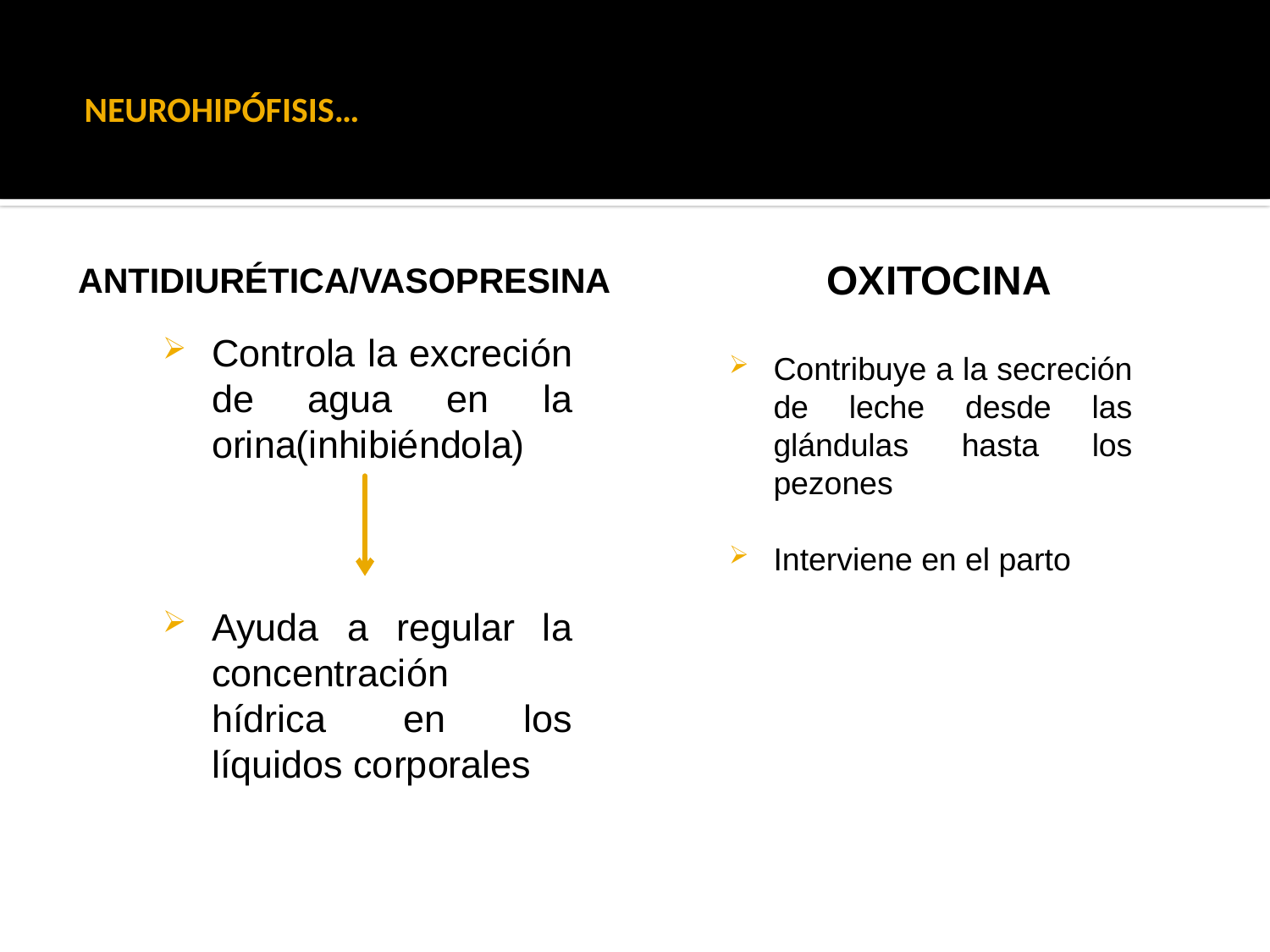

# NEUROHIPÓFISIS…
Antidiurética/Vasopresina
oxitocina
Controla la excreción de agua en la orina(inhibiéndola)

Ayuda a regular la concentración hídrica en los líquidos corporales
Contribuye a la secreción de leche desde las glándulas hasta los pezones

Interviene en el parto